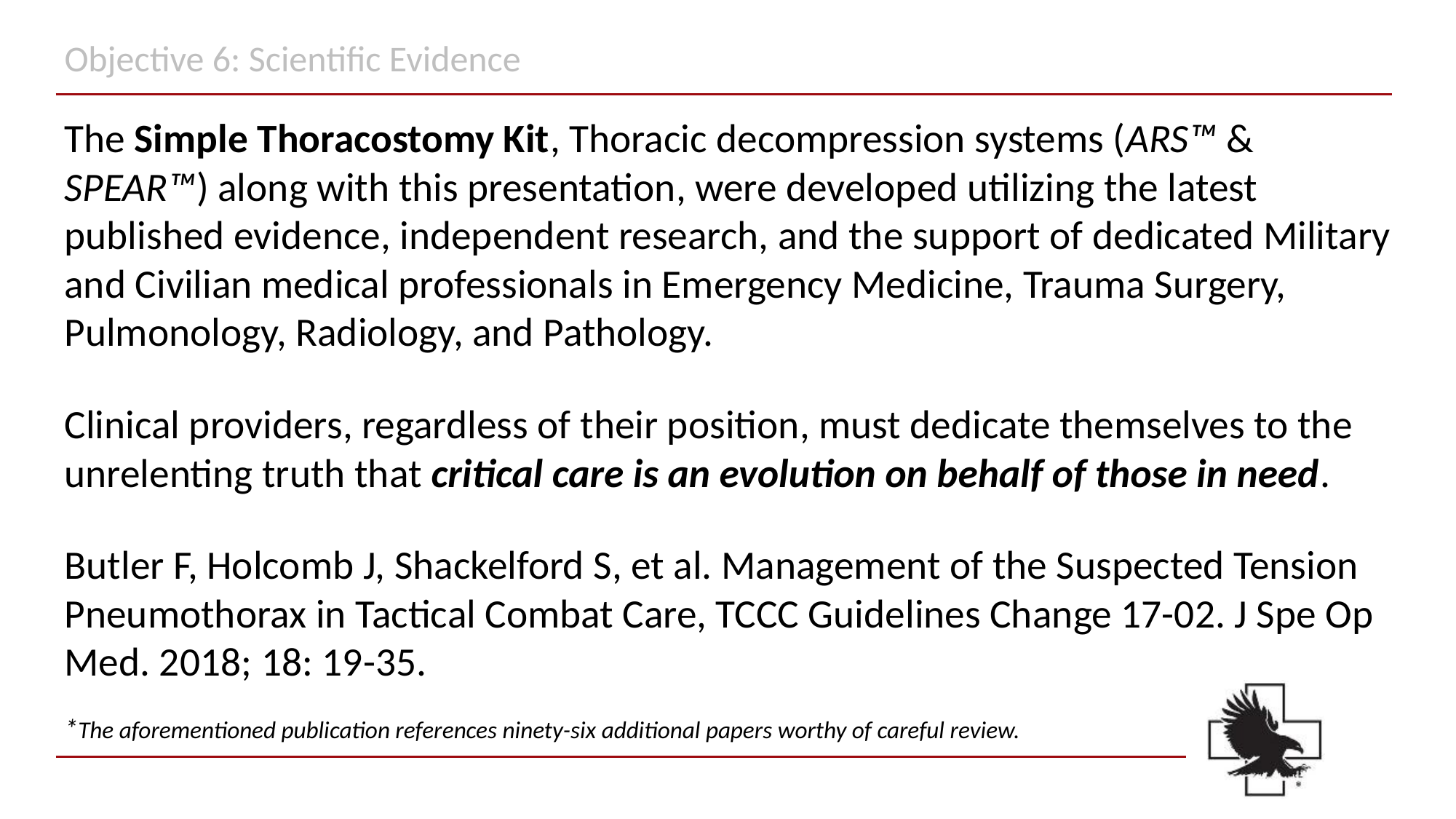

Objective 6: Scientific Evidence
The Simple Thoracostomy Kit, Thoracic decompression systems (ARS™ & SPEAR™) along with this presentation, were developed utilizing the latest published evidence, independent research, and the support of dedicated Military and Civilian medical professionals in Emergency Medicine, Trauma Surgery, Pulmonology, Radiology, and Pathology.

Clinical providers, regardless of their position, must dedicate themselves to the unrelenting truth that critical care is an evolution on behalf of those in need.

Butler F, Holcomb J, Shackelford S, et al. Management of the Suspected Tension Pneumothorax in Tactical Combat Care, TCCC Guidelines Change 17-02. J Spe Op Med. 2018; 18: 19-35.

*The aforementioned publication references ninety-six additional papers worthy of careful review.